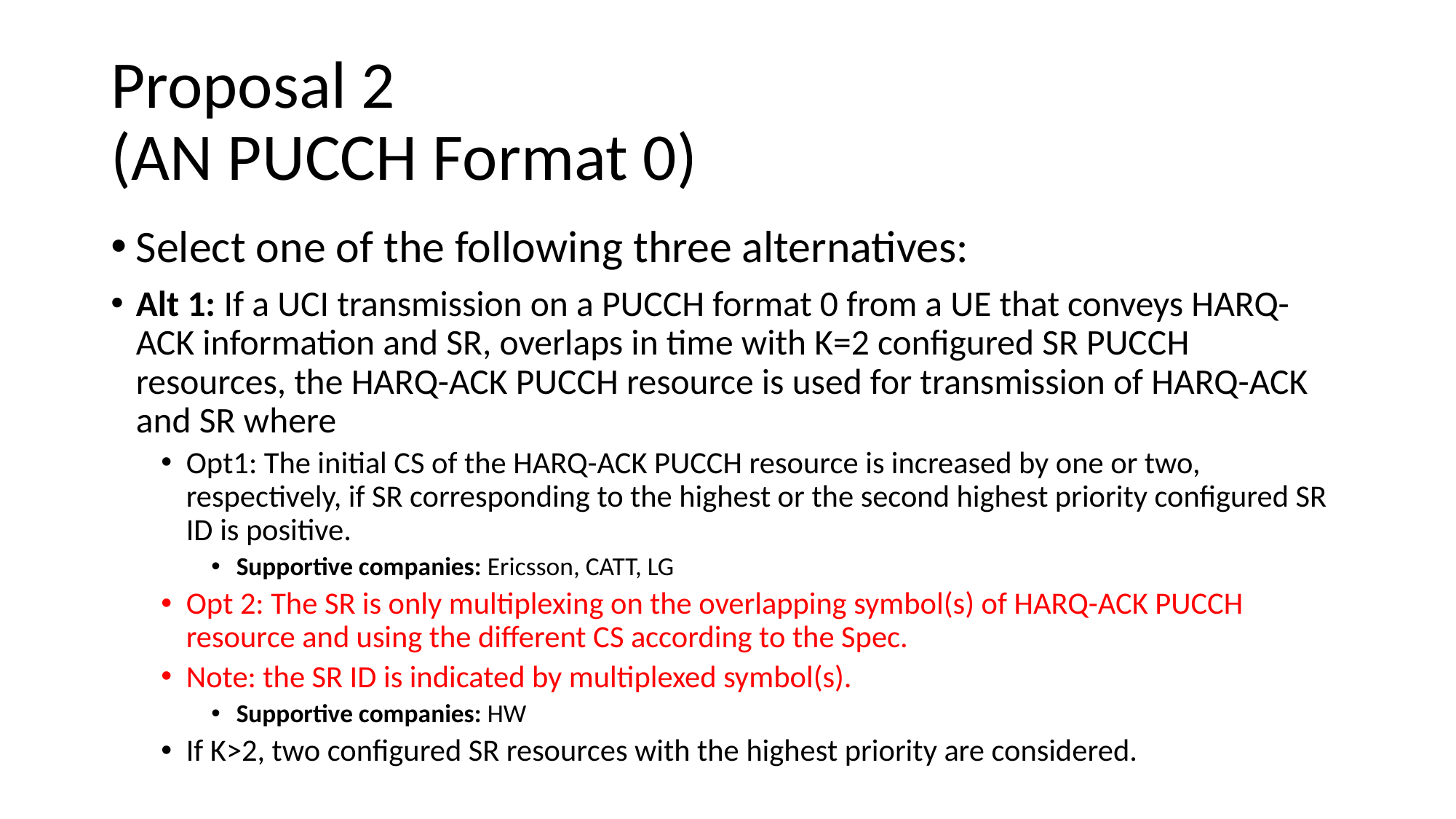

# Proposal 2 (AN PUCCH Format 0)
Select one of the following three alternatives:
Alt 1: If a UCI transmission on a PUCCH format 0 from a UE that conveys HARQ-ACK information and SR, overlaps in time with K=2 configured SR PUCCH resources, the HARQ-ACK PUCCH resource is used for transmission of HARQ-ACK and SR where
Opt1: The initial CS of the HARQ-ACK PUCCH resource is increased by one or two, respectively, if SR corresponding to the highest or the second highest priority configured SR ID is positive.
Supportive companies: Ericsson, CATT, LG
Opt 2: The SR is only multiplexing on the overlapping symbol(s) of HARQ-ACK PUCCH resource and using the different CS according to the Spec.
Note: the SR ID is indicated by multiplexed symbol(s).
Supportive companies: HW
If K>2, two configured SR resources with the highest priority are considered.